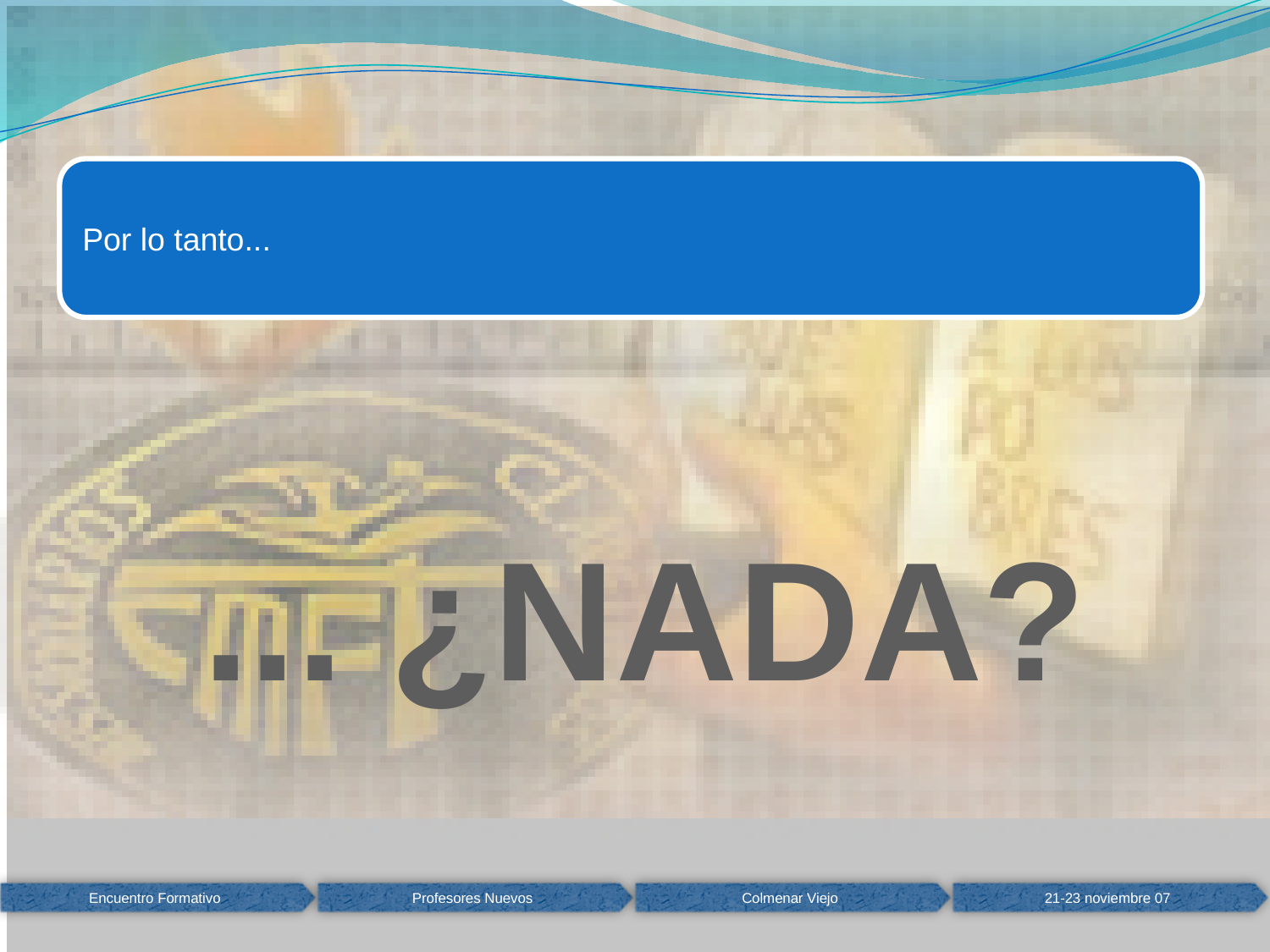

Por lo tanto...

... ¿NADA?
21-23 noviembre 07
Encuentro Formativo
Profesores Nuevos
Colmenar Viejo